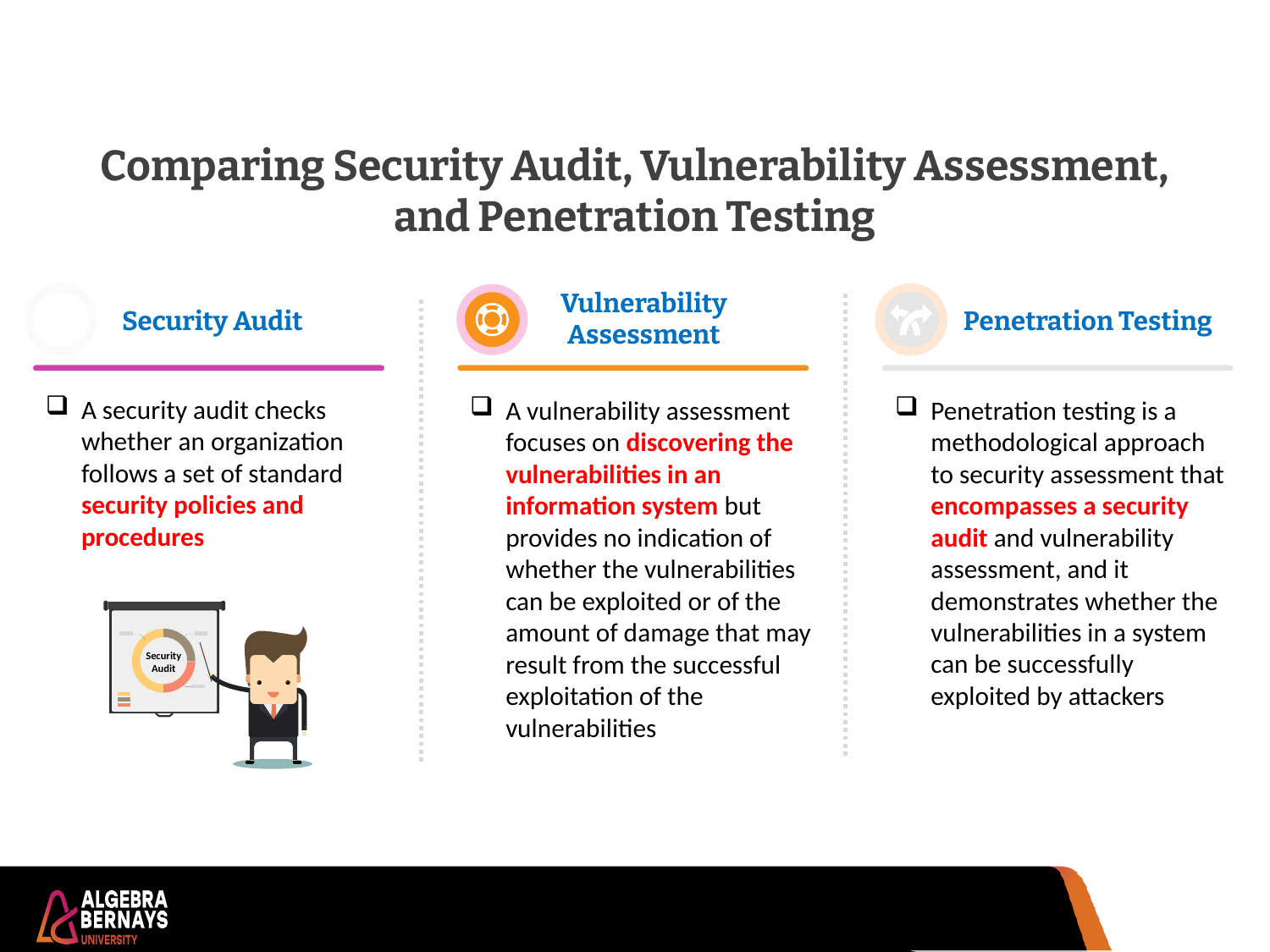

#
Comparing Security Audit, Vulnerability Assessment, and Penetration Testing

Vulnerability Assessment

Security Audit
Penetration Testing

A security audit checks whether an organization follows a set of standard security policies and procedures
A vulnerability assessment focuses on discovering the vulnerabilities in an information system but provides no indication of whether the vulnerabilities can be exploited or of the amount of damage that may result from the successful exploitation of the vulnerabilities
Penetration testing is a methodological approach to security assessment that encompasses a security audit and vulnerability assessment, and it demonstrates whether the vulnerabilities in a system can be successfully exploited by attackers

Security Audit